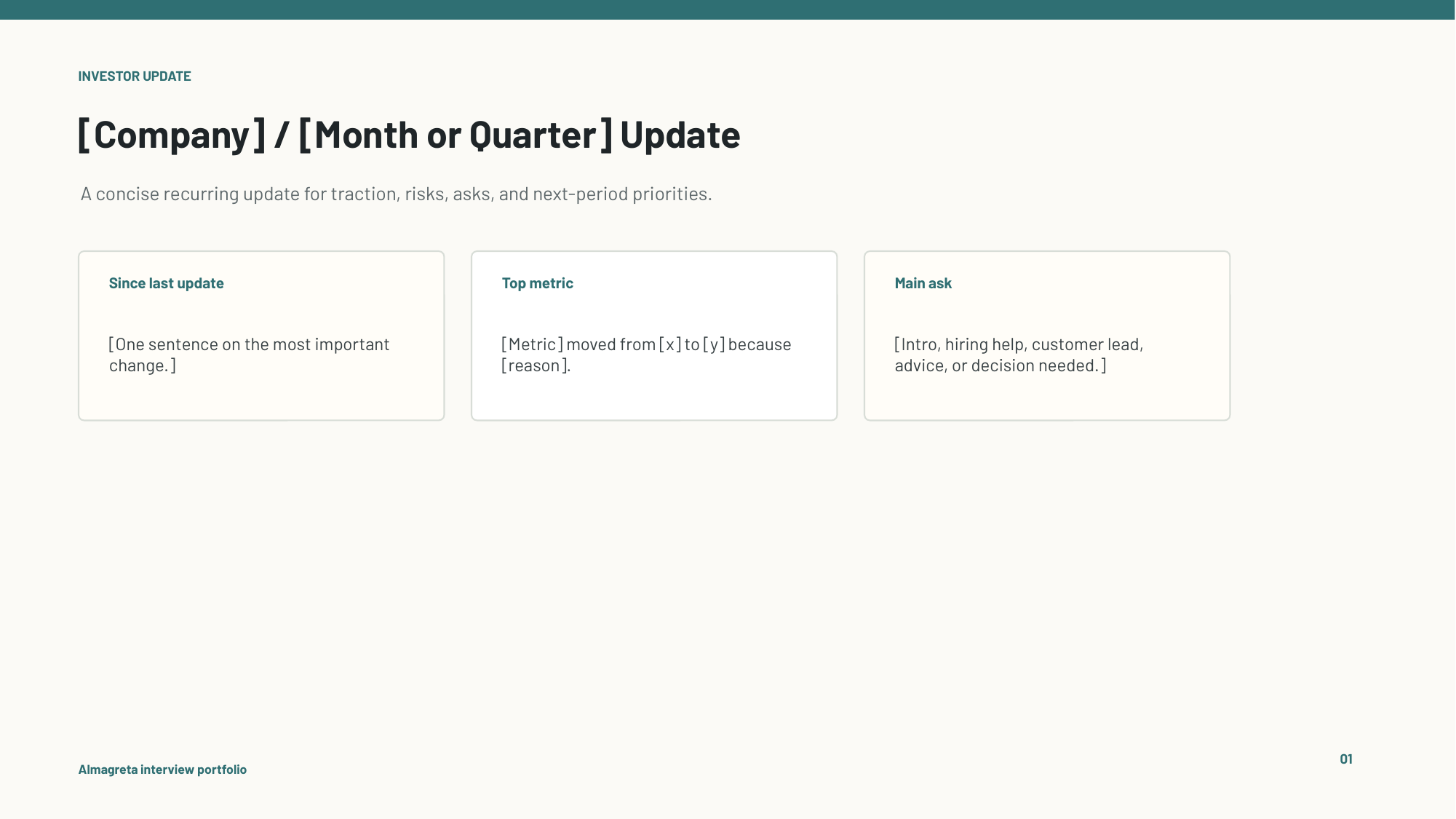

INVESTOR UPDATE
[Company] / [Month or Quarter] Update
A concise recurring update for traction, risks, asks, and next-period priorities.

Since last update
Top metric
Main ask
[One sentence on the most important change.]
[Metric] moved from [x] to [y] because [reason].
[Intro, hiring help, customer lead, advice, or decision needed.]
01
Almagreta interview portfolio